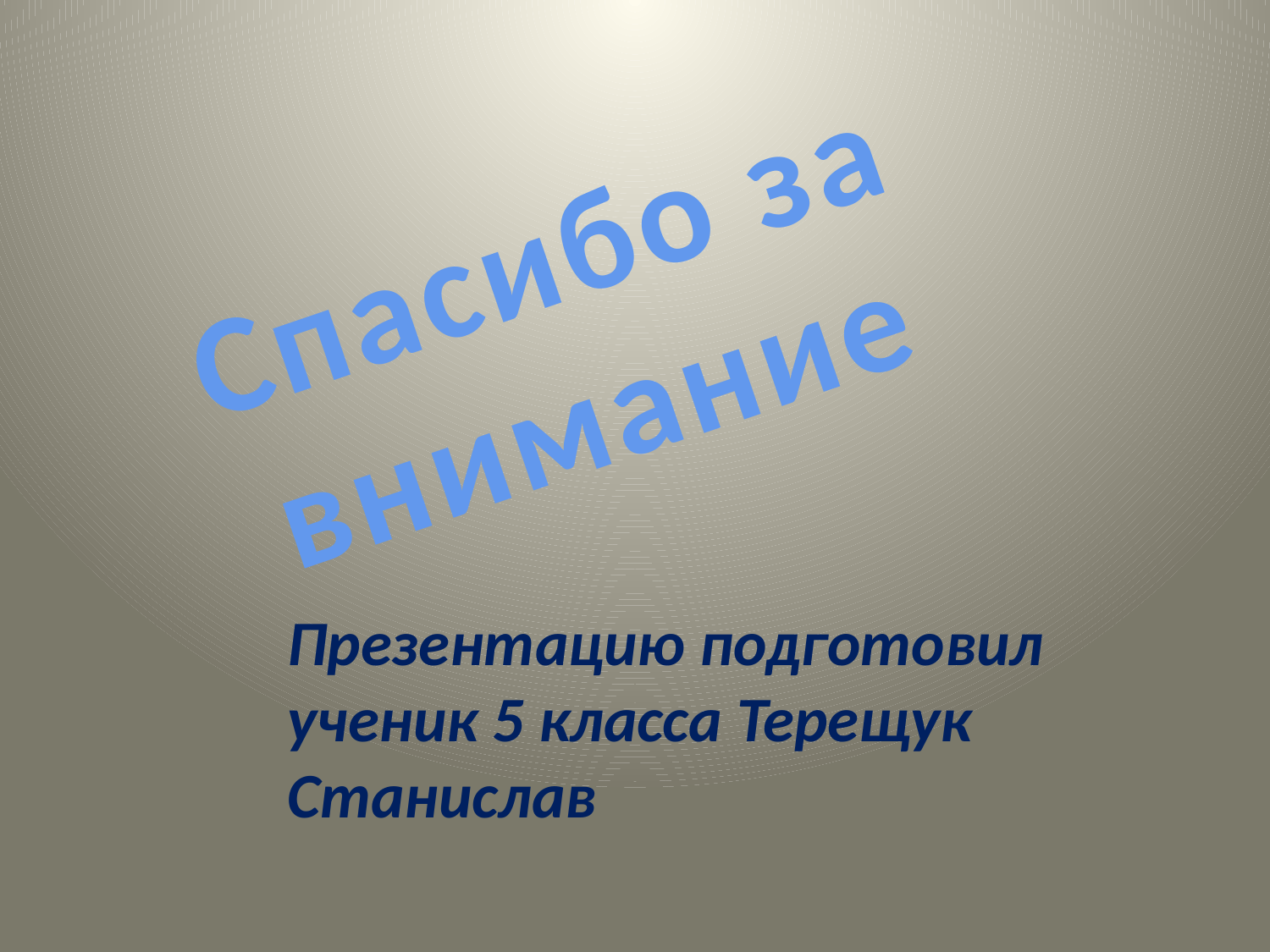

Спасибо за внимание
Презентацию подготовил ученик 5 класса Терещук Станислав